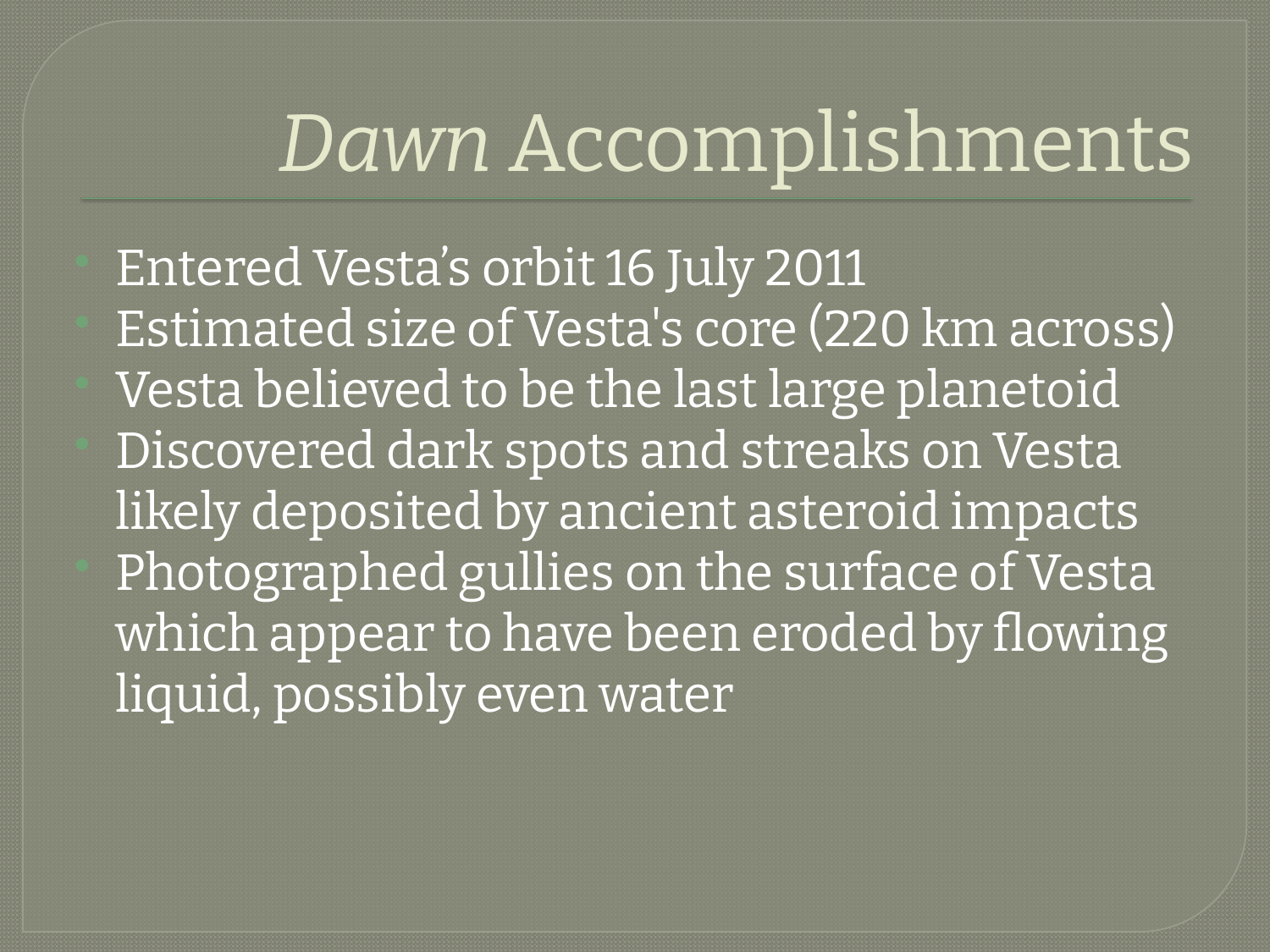

# Dawn Accomplishments
Entered Vesta’s orbit 16 July 2011
Estimated size of Vesta's core (220 km across)
Vesta believed to be the last large planetoid
Discovered dark spots and streaks on Vesta likely deposited by ancient asteroid impacts
Photographed gullies on the surface of Vesta which appear to have been eroded by flowing liquid, possibly even water